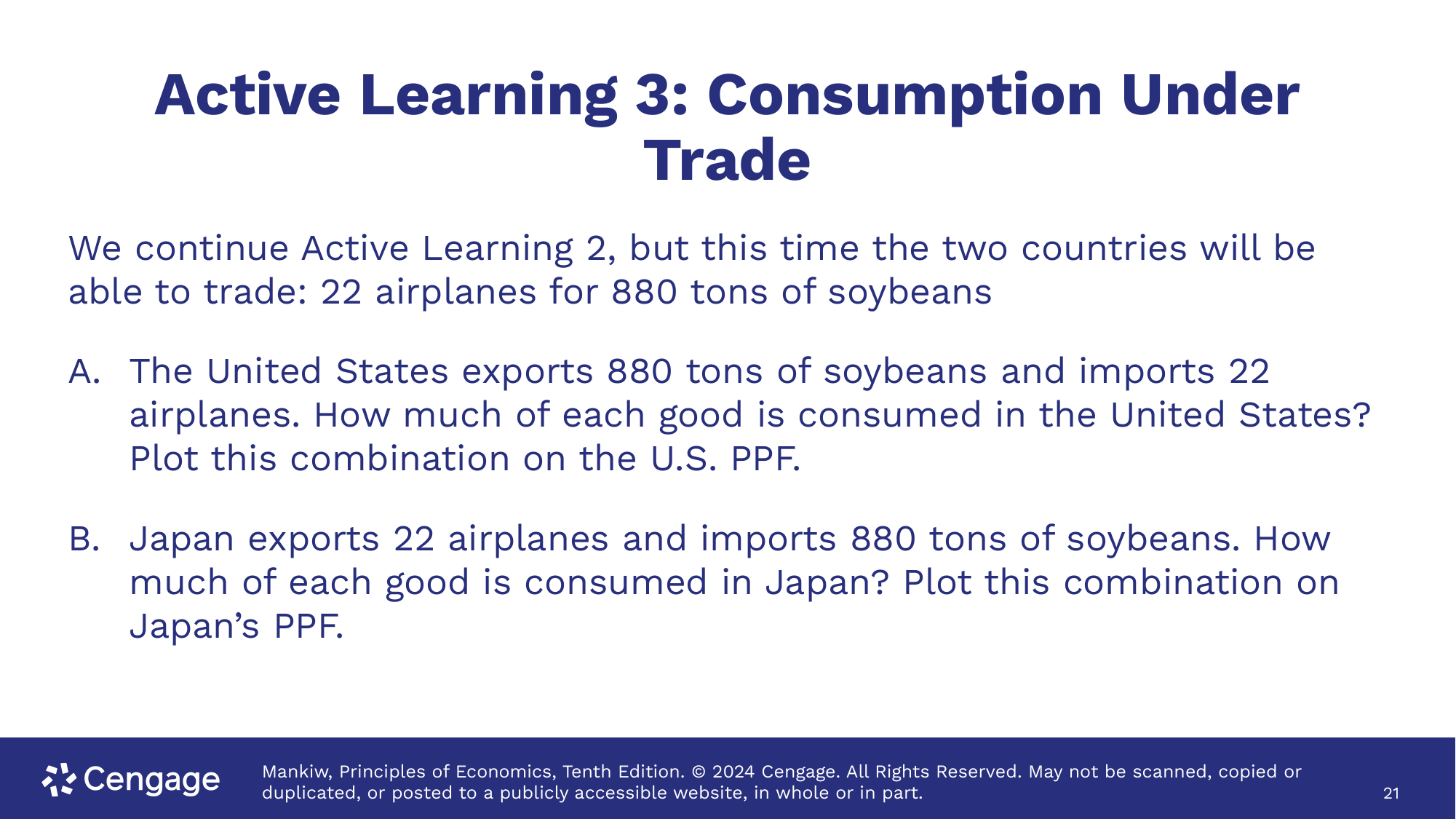

# Active Learning 3: Consumption Under Trade
We continue Active Learning 2, but this time the two countries will be able to trade: 22 airplanes for 880 tons of soybeans
The United States exports 880 tons of soybeans and imports 22 airplanes. How much of each good is consumed in the United States?  Plot this combination on the U.S. PPF.
Japan exports 22 airplanes and imports 880 tons of soybeans. How much of each good is consumed in Japan? Plot this combination on Japan’s PPF.